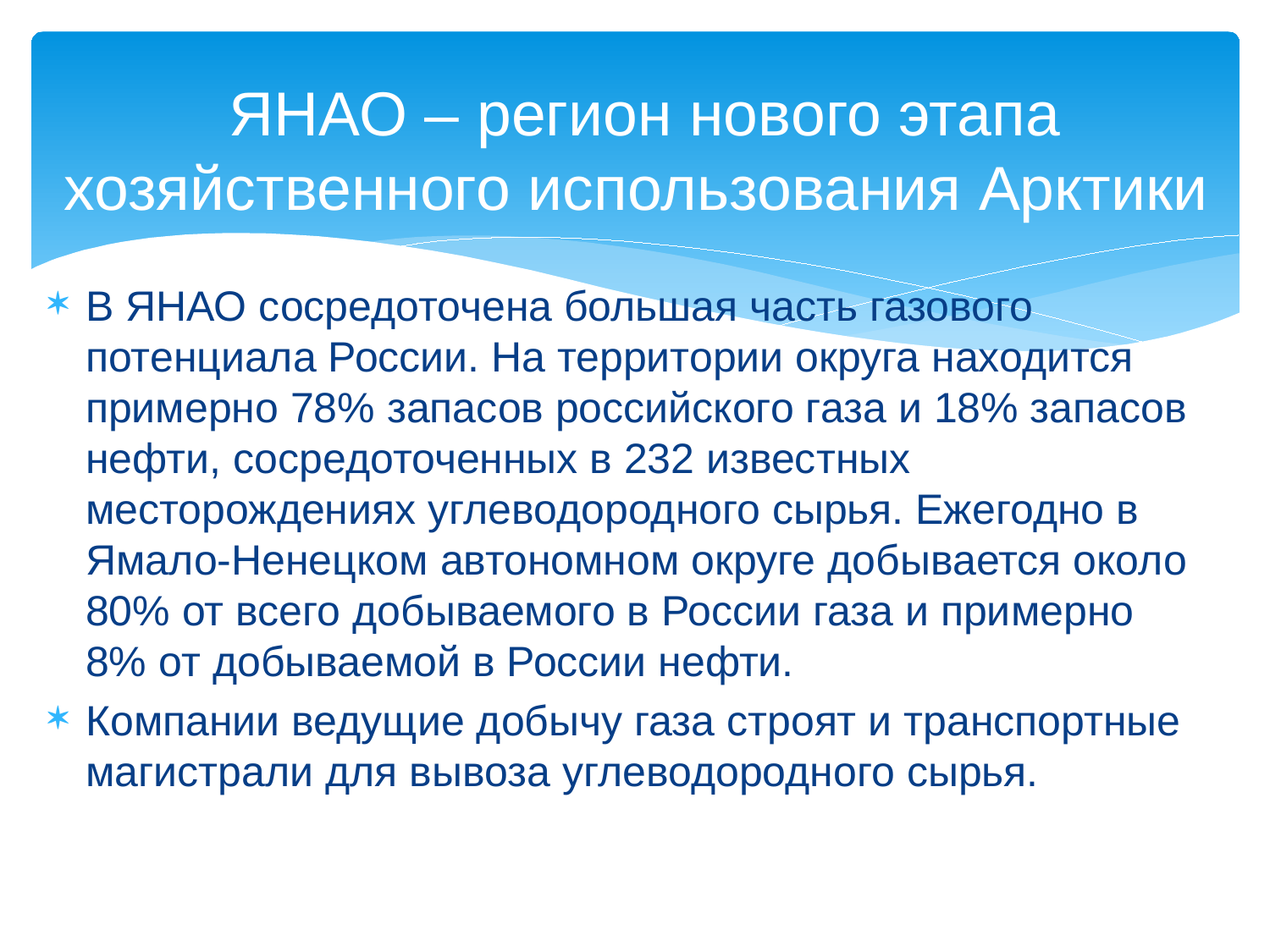

# ЯНАО – регион нового этапа хозяйственного использования Арктики
В ЯНАО сосредоточена большая часть газового потенциала России. На территории округа находится примерно 78% запасов российского газа и 18% запасов нефти, сосредоточенных в 232 известных месторождениях углеводородного сырья. Ежегодно в Ямало-Ненецком автономном округе добывается около 80% от всего добываемого в России газа и примерно 8% от добываемой в России нефти.
Компании ведущие добычу газа строят и транспортные магистрали для вывоза углеводородного сырья.